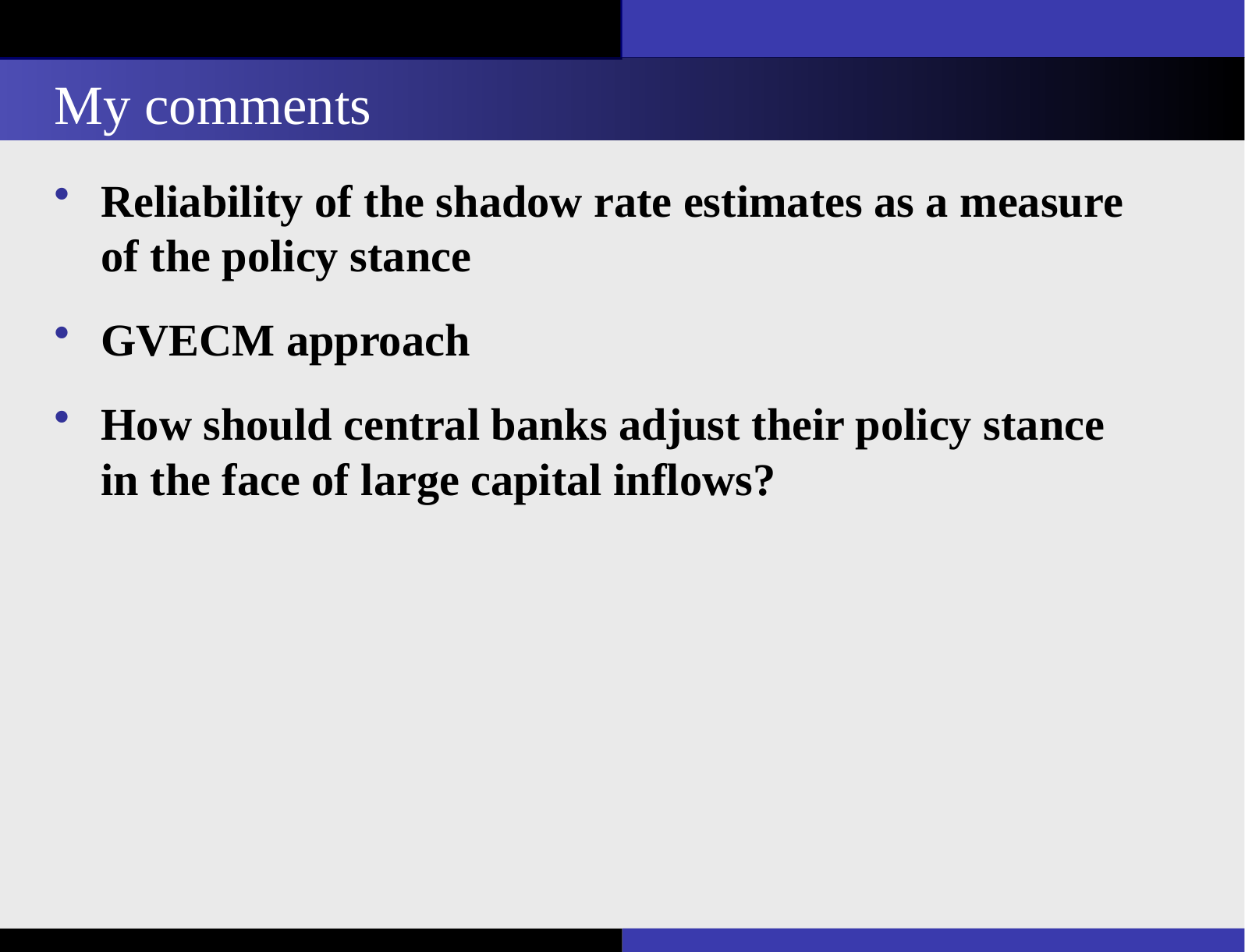

# My comments
Reliability of the shadow rate estimates as a measure of the policy stance

GVECM approach

How should central banks adjust their policy stance in the face of large capital inflows?